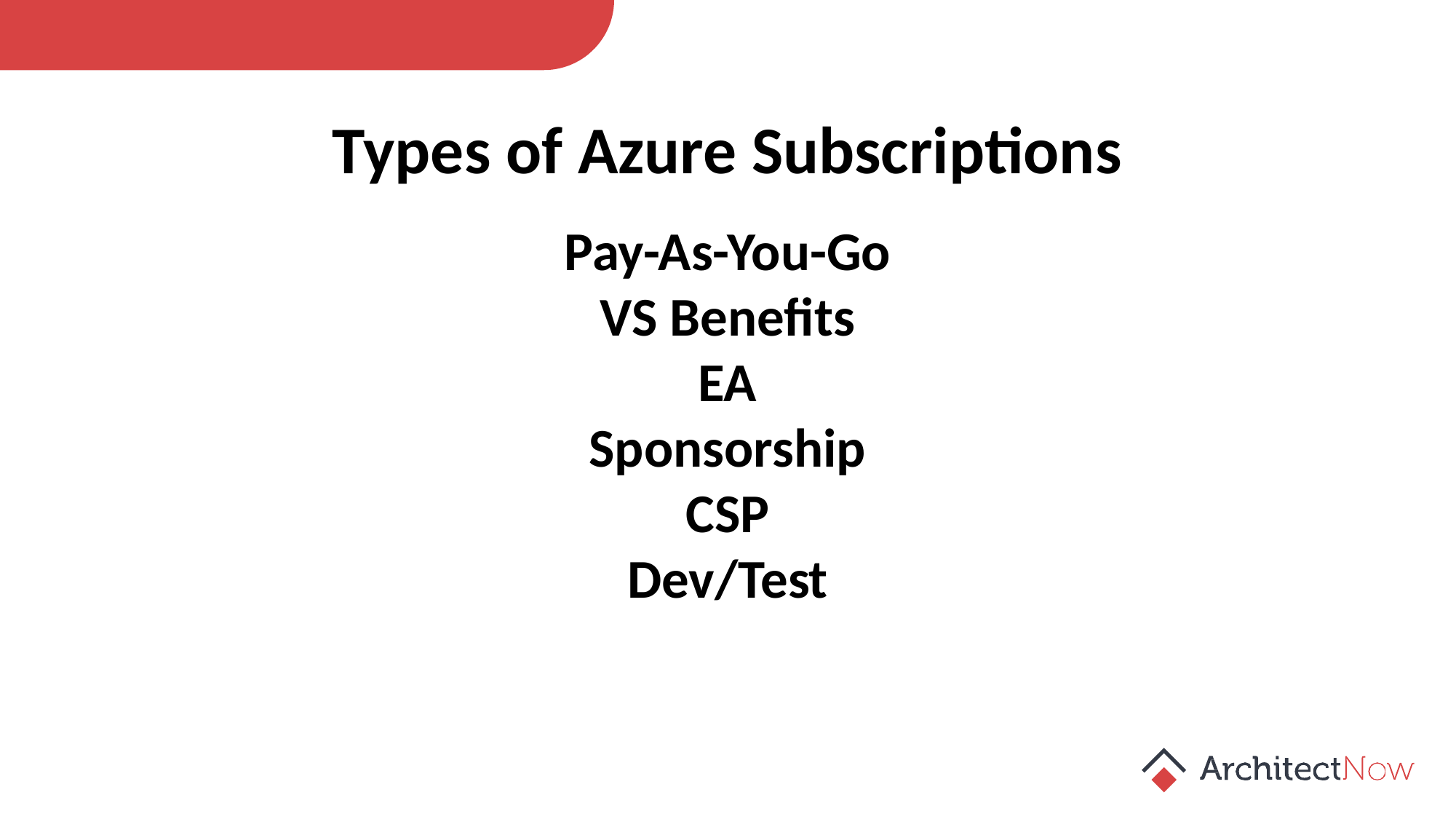

Types of Azure Subscriptions
Pay-As-You-Go
VS Benefits
EA
Sponsorship
CSP
Dev/Test